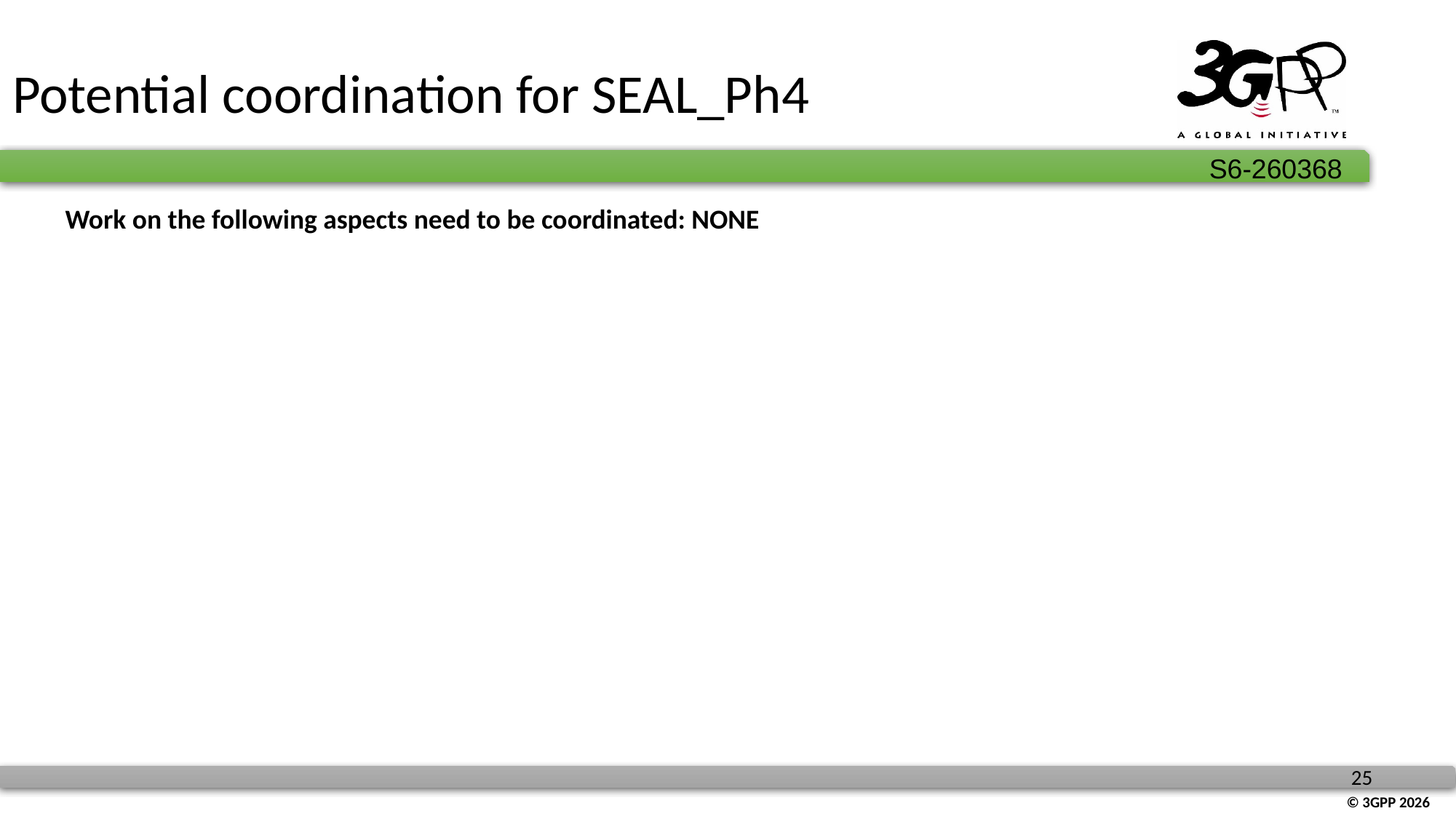

# Potential coordination for SEAL_Ph4
Work on the following aspects need to be coordinated: NONE